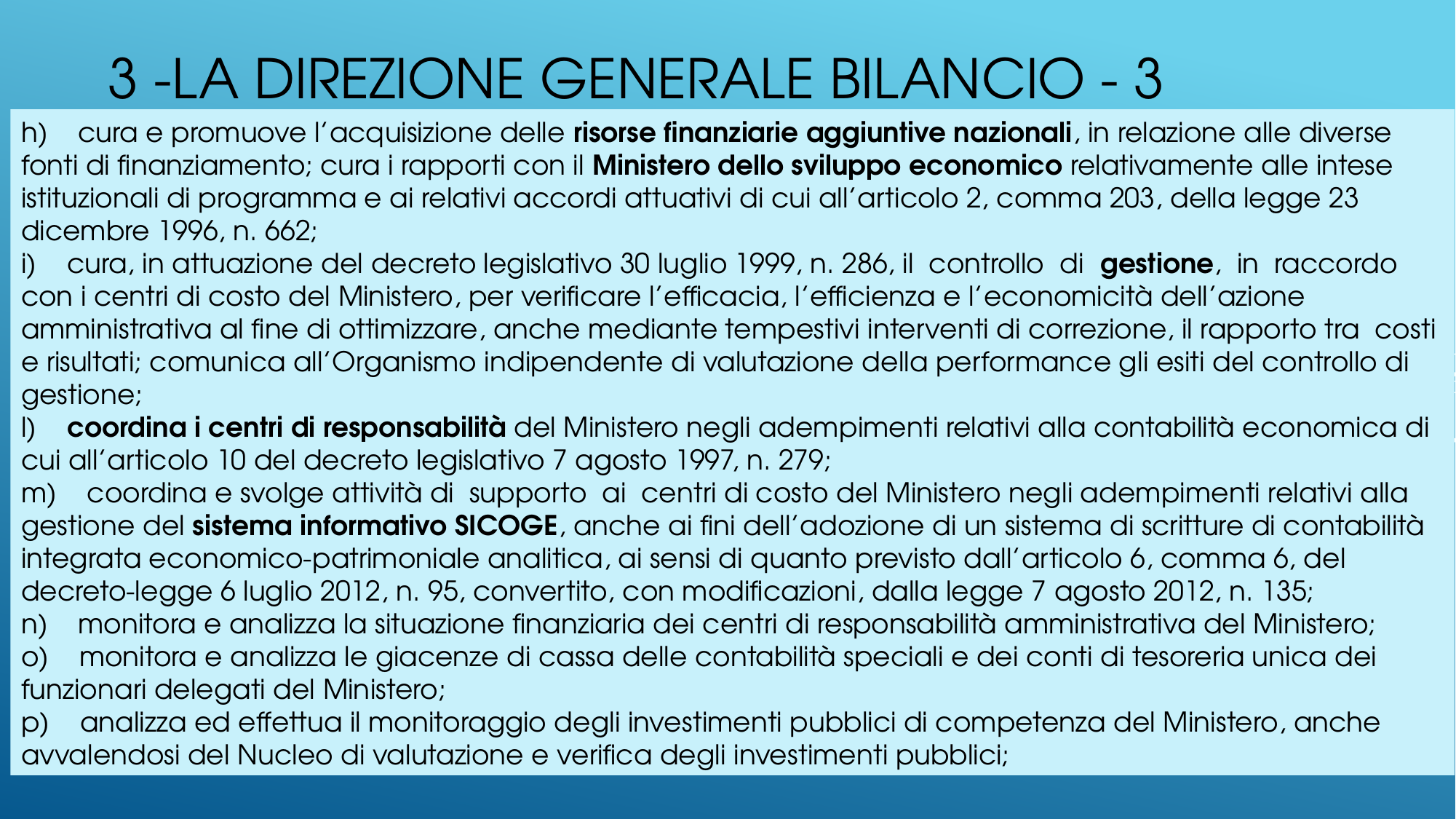

# 3 -LA DIREZIONE GENERALE bilancio - 3
h)    cura e promuove l’acquisizione delle risorse finanziarie aggiuntive nazionali, in relazione alle diverse fonti di finanziamento; cura i rapporti con il Ministero dello sviluppo economico relativamente alle intese istituzionali di programma e ai relativi accordi attuativi di cui all’articolo 2, comma 203, della legge 23 dicembre 1996, n. 662;
i)    cura, in attuazione del decreto legislativo 30 luglio 1999, n. 286, il  controllo  di  gestione,  in  raccordo con i centri di costo del Ministero, per verificare l’efficacia, l’efficienza e l’economicità dell’azione amministrativa al fine di ottimizzare, anche mediante tempestivi interventi di correzione, il rapporto tra  costi e risultati; comunica all’Organismo indipendente di valutazione della performance gli esiti del controllo di gestione;
l)    coordina i centri di responsabilità del Ministero negli adempimenti relativi alla contabilità economica di cui all’articolo 10 del decreto legislativo 7 agosto 1997, n. 279;
m)    coordina e svolge attività di  supporto  ai  centri di costo del Ministero negli adempimenti relativi alla gestione del sistema informativo SICOGE, anche ai fini dell’adozione di un sistema di scritture di contabilità integrata economico-patrimoniale analitica, ai sensi di quanto previsto dall’articolo 6, comma 6, del decreto-legge 6 luglio 2012, n. 95, convertito, con modificazioni, dalla legge 7 agosto 2012, n. 135;
n)    monitora e analizza la situazione finanziaria dei centri di responsabilità amministrativa del Ministero;
o)    monitora e analizza le giacenze di cassa delle contabilità speciali e dei conti di tesoreria unica dei funzionari delegati del Ministero;
p)    analizza ed effettua il monitoraggio degli investimenti pubblici di competenza del Ministero, anche avvalendosi del Nucleo di valutazione e verifica degli investimenti pubblici;